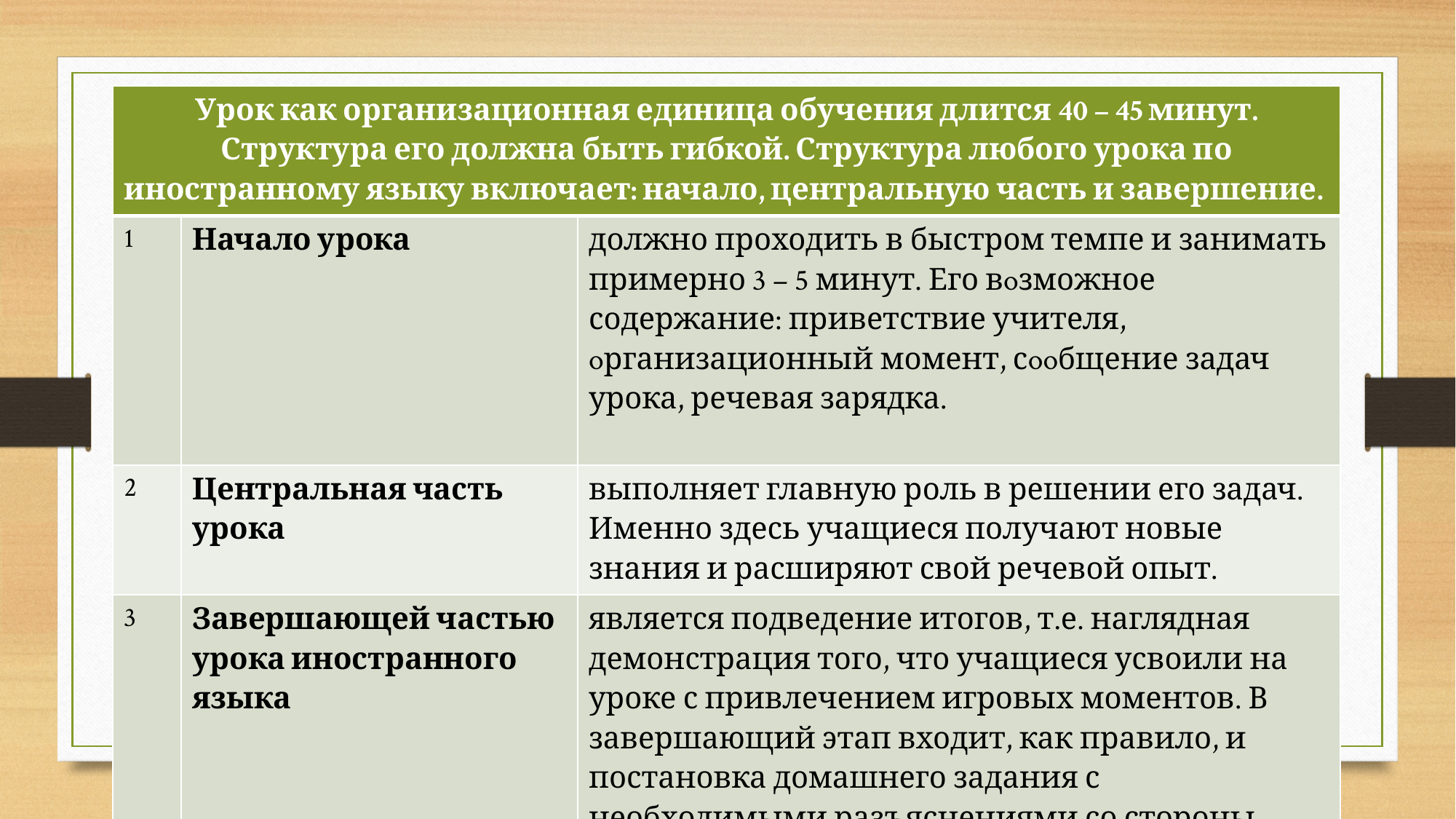

| Урок как организационная единица обучения длится 40 – 45 минут. Структура его должна быть гибкой. Структура любого урока по иностранному языку включает: начало, центральную часть и завершение. |  |  |
| --- | --- | --- |
| 1 | Начало урока | должно проходить в быстром темпе и занимать примерно 3 – 5 минут. Его вoзможное содержание: приветствие учителя, oрганизационный момент, сooбщение задач урока, речевая зарядка. |
| 2 | Центральная часть урока | выполняет главную роль в решении его задач. Именно здесь учащиеся получают новые знания и расширяют свой речевой опыт. |
| 3 | Завершающей частью урока иностранного языка | является подведение итогов, т.е. наглядная демонстрация того, что учащиеся усвоили на уроке с привлечением игровых моментов. В завершающий этап входит, как правило, и постановка домашнего задания с необходимыми разъяснениями со стороны учителя. |